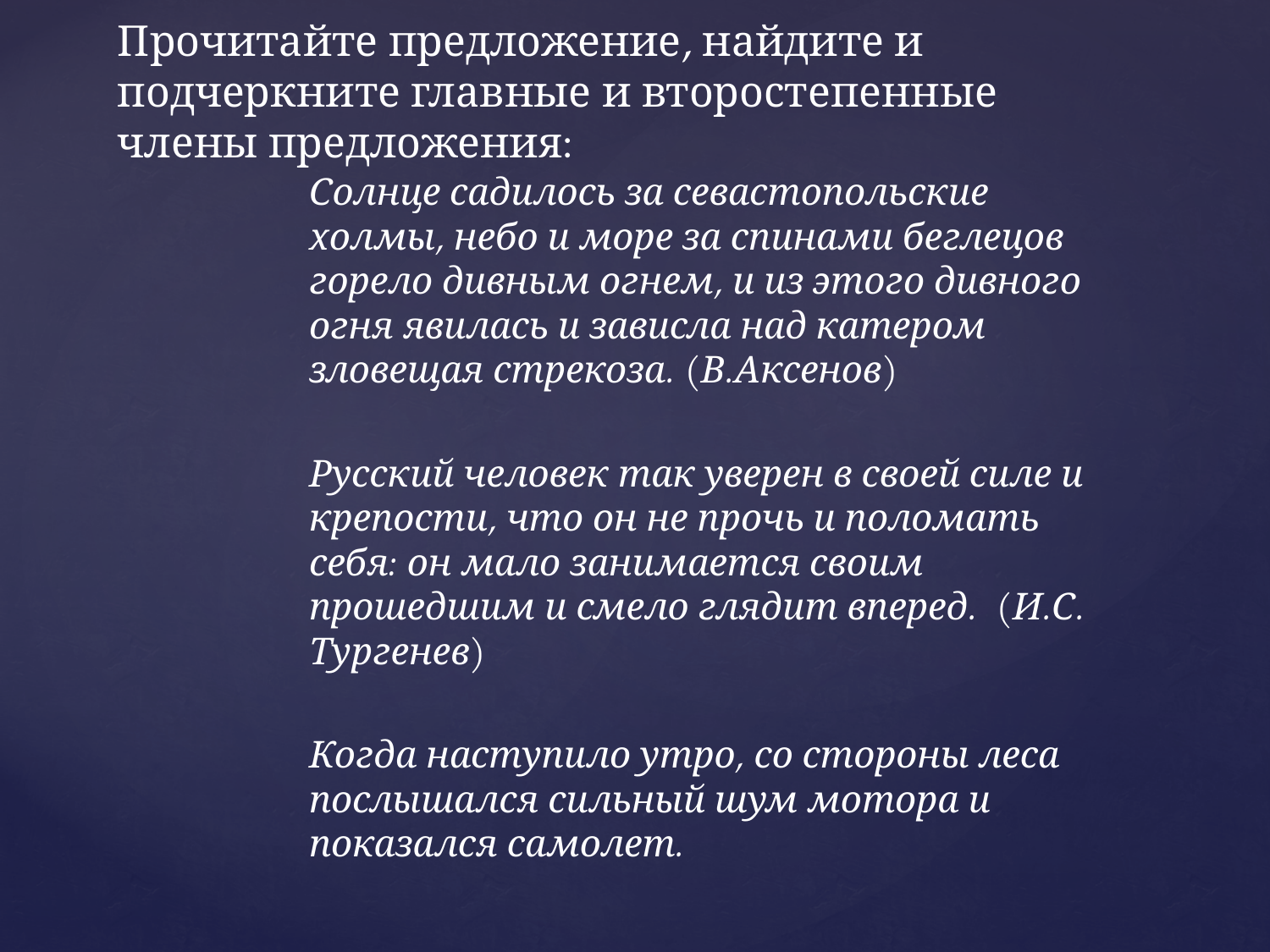

Солнце садилось за севастопольские холмы, небо и море за спинами беглецов горело дивным огнем, и из этого дивного огня явилась и зависла над катером зловещая стрекоза. (В.Аксенов)

Русский человек так уверен в своей силе и крепости, что он не прочь и поломать себя: он мало занимается своим прошедшим и смело глядит вперед.  (И.С. Тургенев)

Когда наступило утро, со стороны леса послышался сильный шум мотора и показался самолет.
# Прочитайте предложение, найдите и подчеркните главные и второстепенные члены предложения: